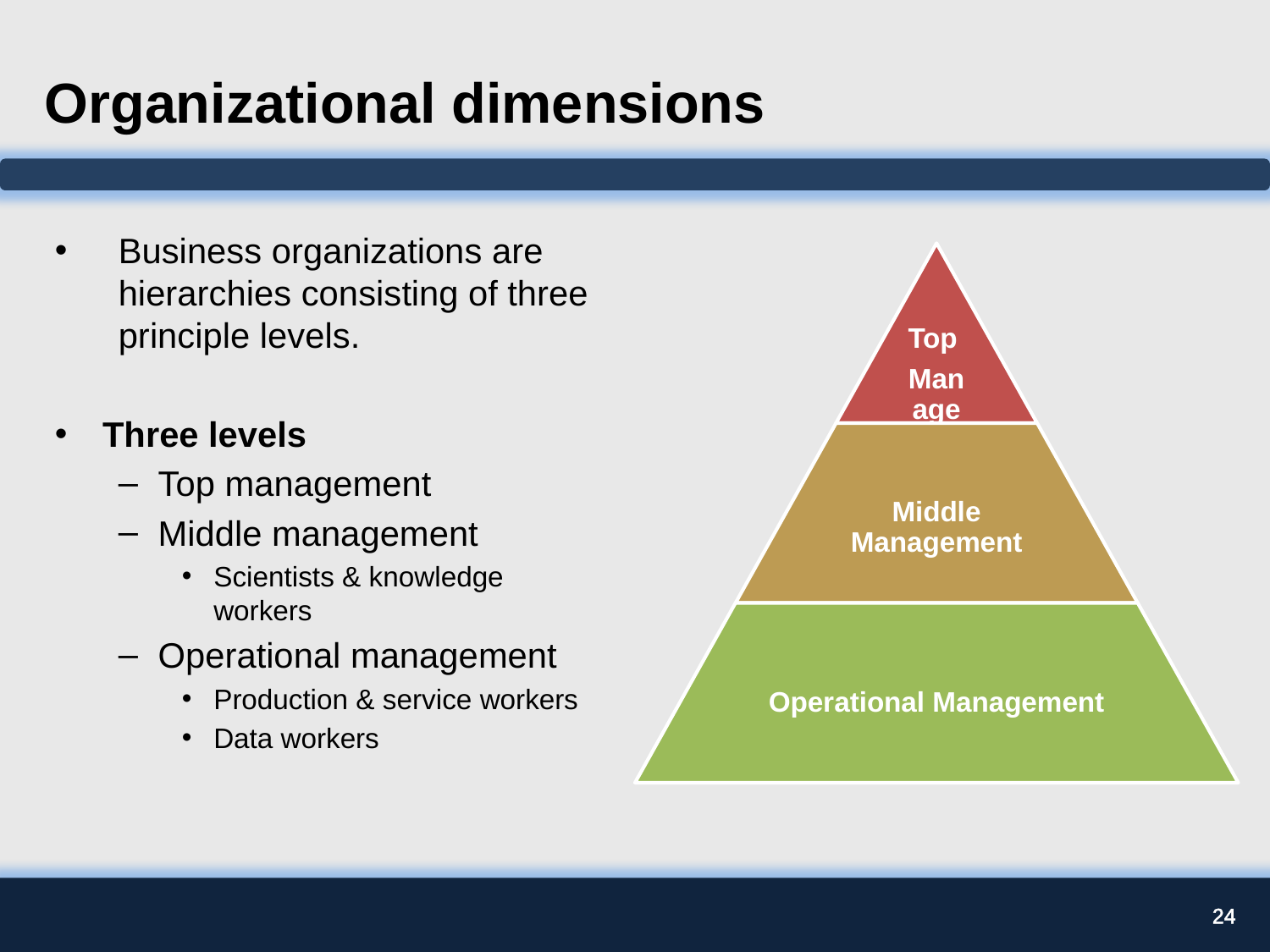

# Organizational dimensions
Business organizations are hierarchies consisting of three principle levels.

Three levels
Top management
Middle management
Scientists & knowledge workers
Operational management
Production & service workers
Data workers

Top
Management
Middle Management
Operational Management
24